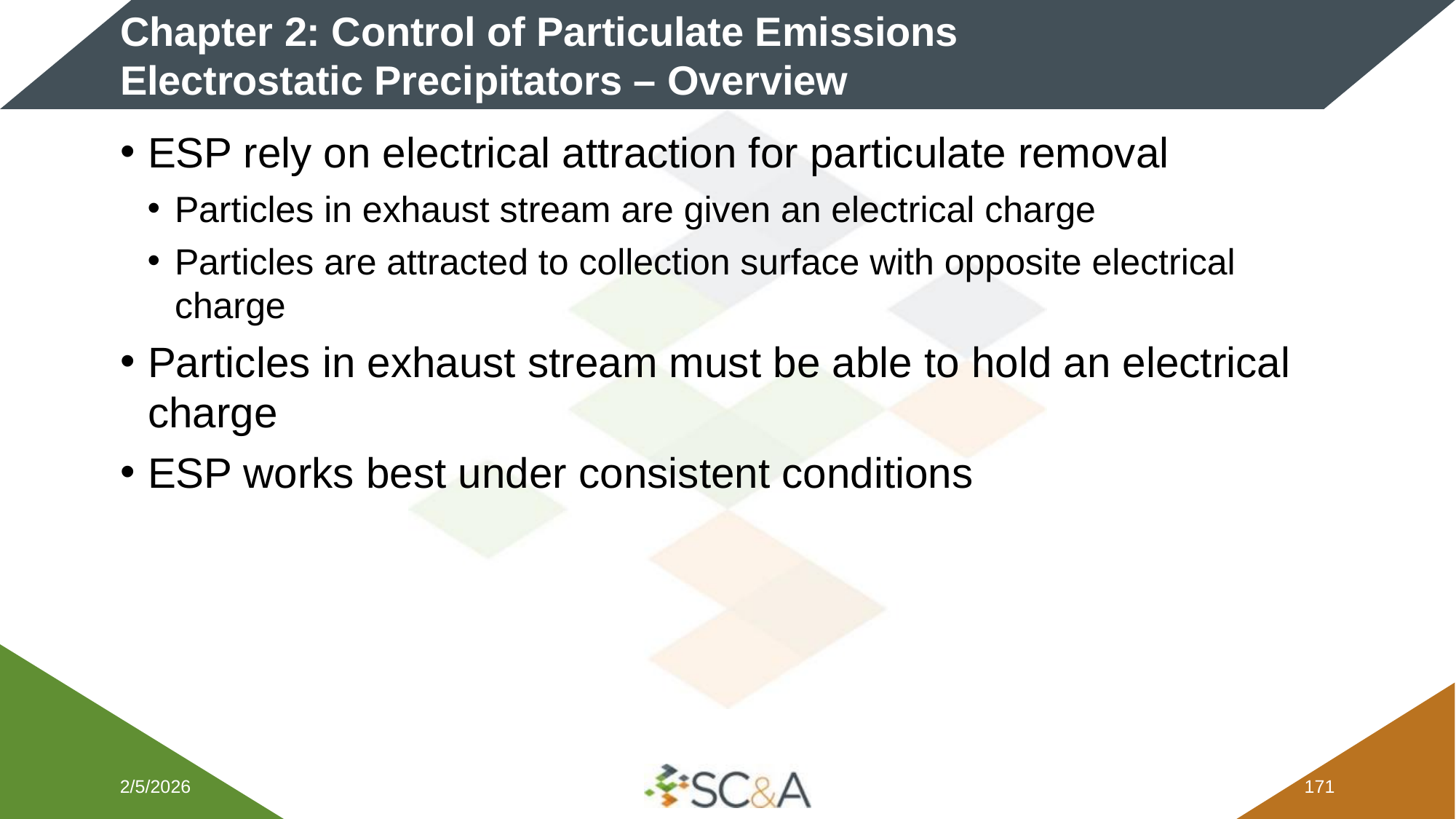

# Chapter 2: Control of Particulate Emissions Electrostatic Precipitators – Overview
ESP rely on electrical attraction for particulate removal
Particles in exhaust stream are given an electrical charge
Particles are attracted to collection surface with opposite electrical charge
Particles in exhaust stream must be able to hold an electrical charge
ESP works best under consistent conditions
2/5/2026
171